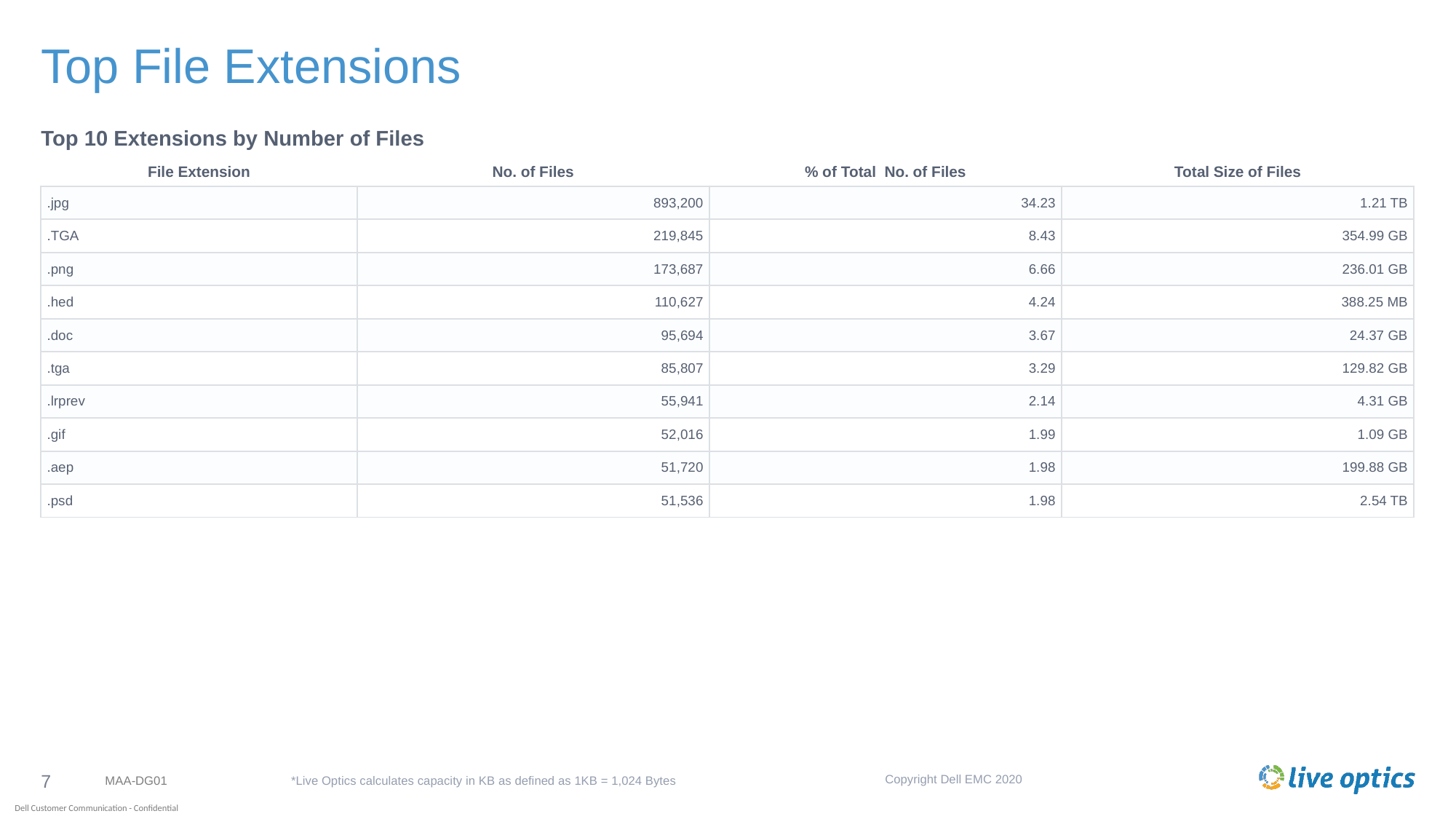

# Top File Extensions
Top 10 Extensions by Number of Files
| File Extension | No. of Files | % of Total No. of Files | Total Size of Files |
| --- | --- | --- | --- |
| .jpg | 893,200 | 34.23 | 1.21 TB |
| .TGA | 219,845 | 8.43 | 354.99 GB |
| .png | 173,687 | 6.66 | 236.01 GB |
| .hed | 110,627 | 4.24 | 388.25 MB |
| .doc | 95,694 | 3.67 | 24.37 GB |
| .tga | 85,807 | 3.29 | 129.82 GB |
| .lrprev | 55,941 | 2.14 | 4.31 GB |
| .gif | 52,016 | 1.99 | 1.09 GB |
| .aep | 51,720 | 1.98 | 199.88 GB |
| .psd | 51,536 | 1.98 | 2.54 TB |